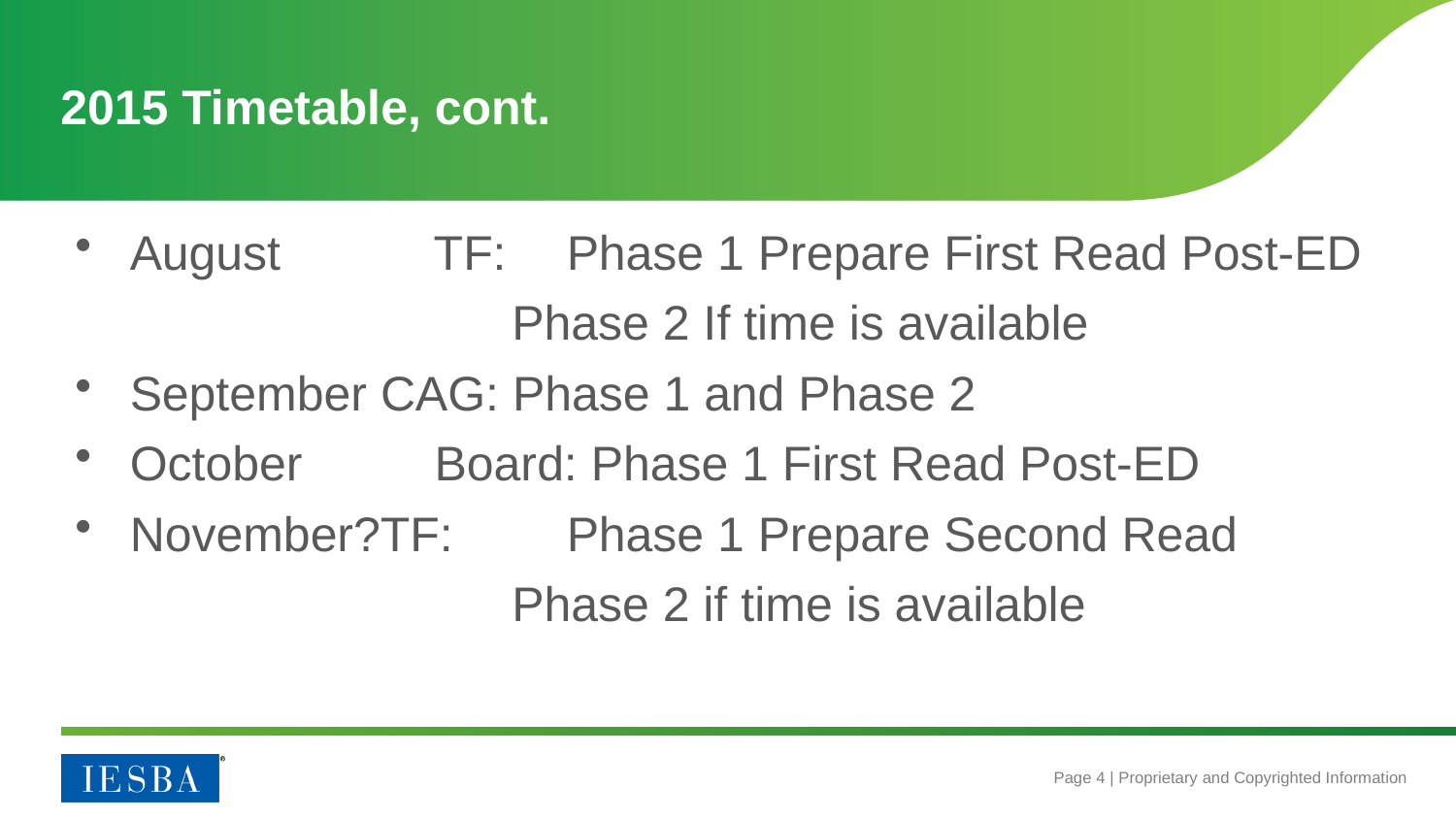

# 2015 Timetable, cont.
August	 TF: 	Phase 1 Prepare First Read Post-ED
		       	Phase 2 If time is available
September CAG: Phase 1 and Phase 2
October	 Board: Phase 1 First Read Post-ED
November?TF:	Phase 1 Prepare Second Read
			Phase 2 if time is available